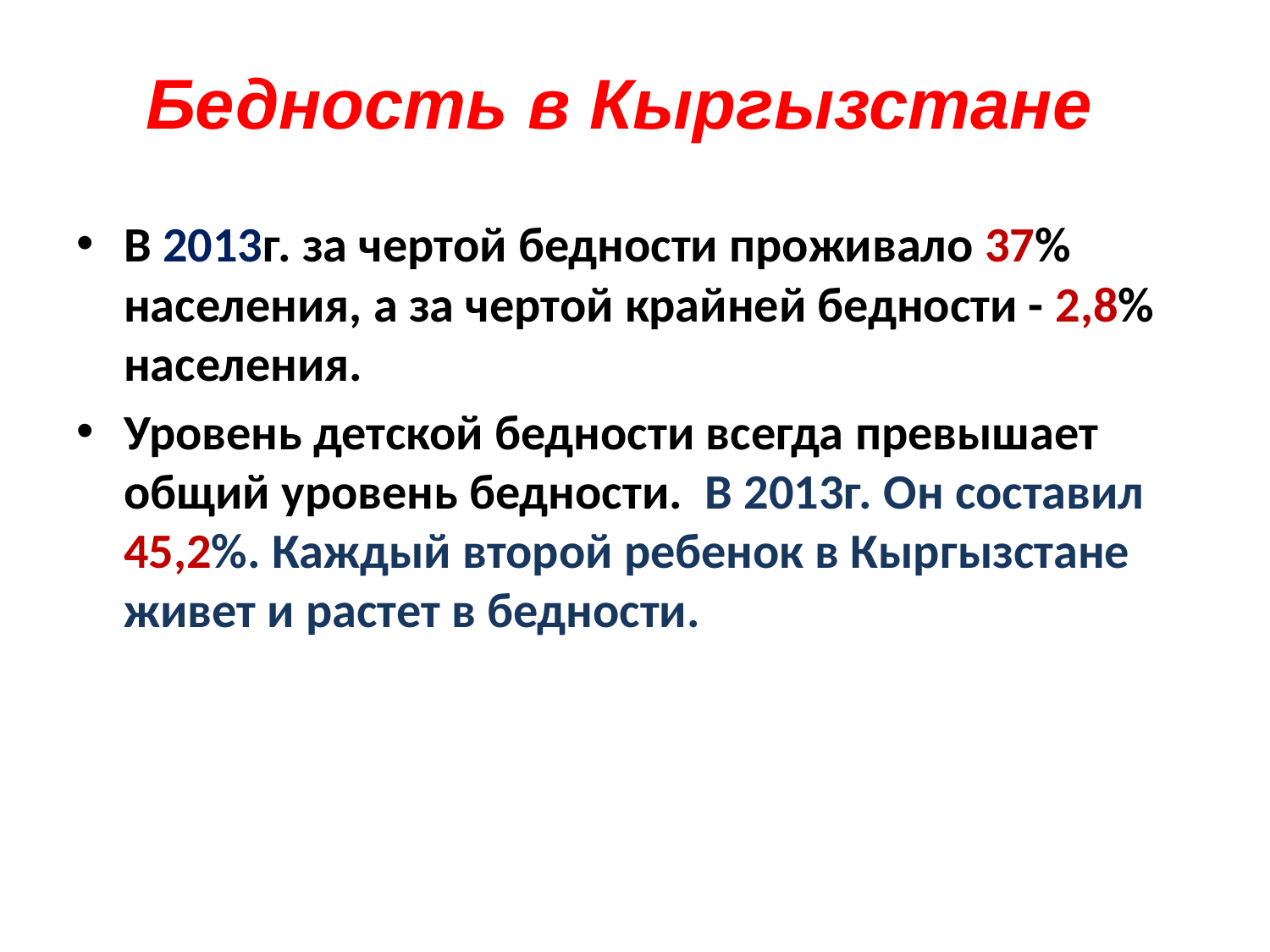

# Бедность в Кыргызстане

В 2013г. за чертой бедности проживало 37% населения, а за чертой крайней бедности - 2,8% населения.
Уровень детской бедности всегда превышает общий уровень бедности.  В 2013г. Он составил 45,2%. Каждый второй ребенок в Кыргызстане живет и растет в бедности.